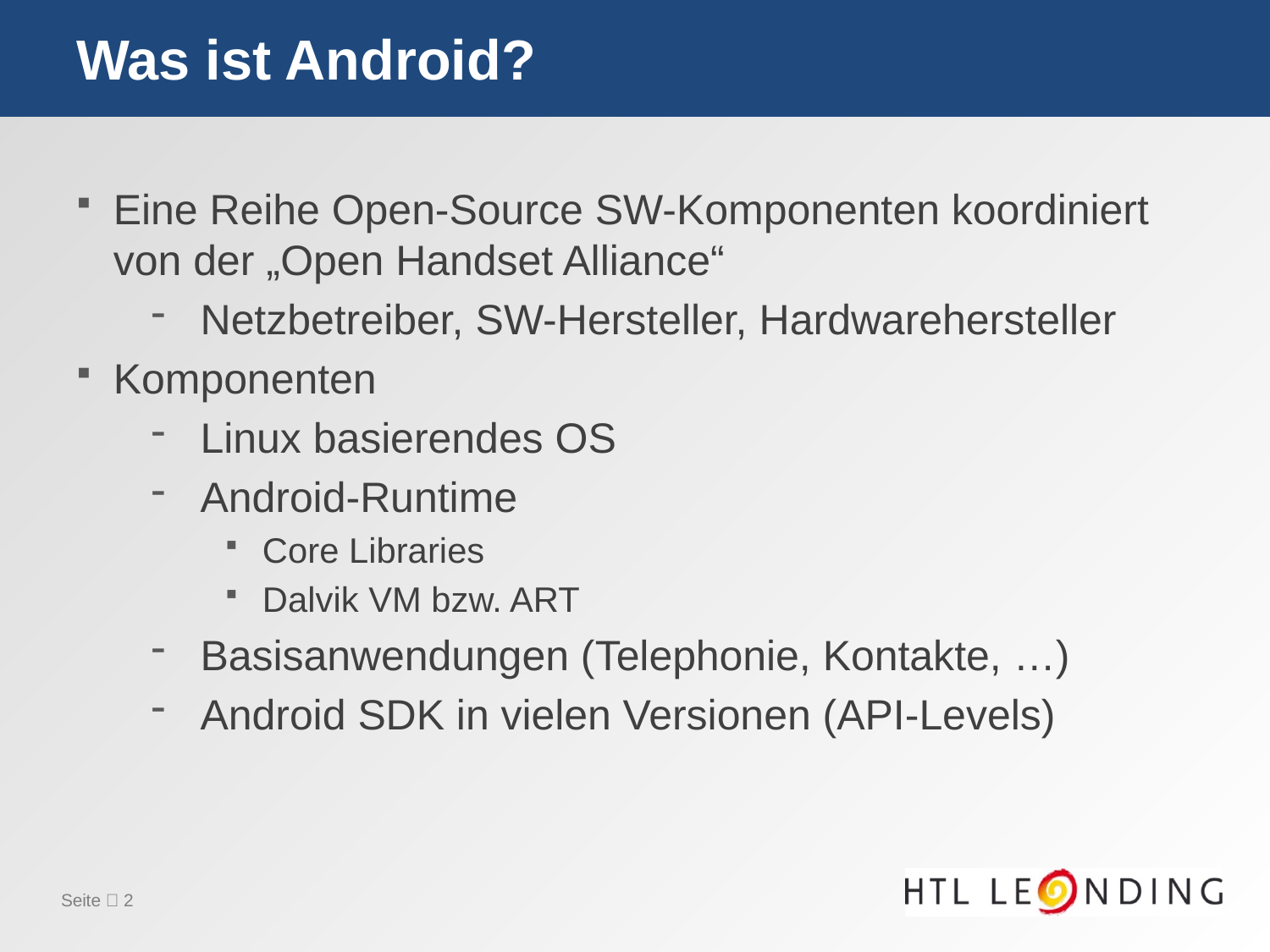

# Was ist Android?
Eine Reihe Open-Source SW-Komponenten koordiniert von der „Open Handset Alliance“
Netzbetreiber, SW-Hersteller, Hardwarehersteller
Komponenten
Linux basierendes OS
Android-Runtime
Core Libraries
Dalvik VM bzw. ART
Basisanwendungen (Telephonie, Kontakte, …)
Android SDK in vielen Versionen (API-Levels)